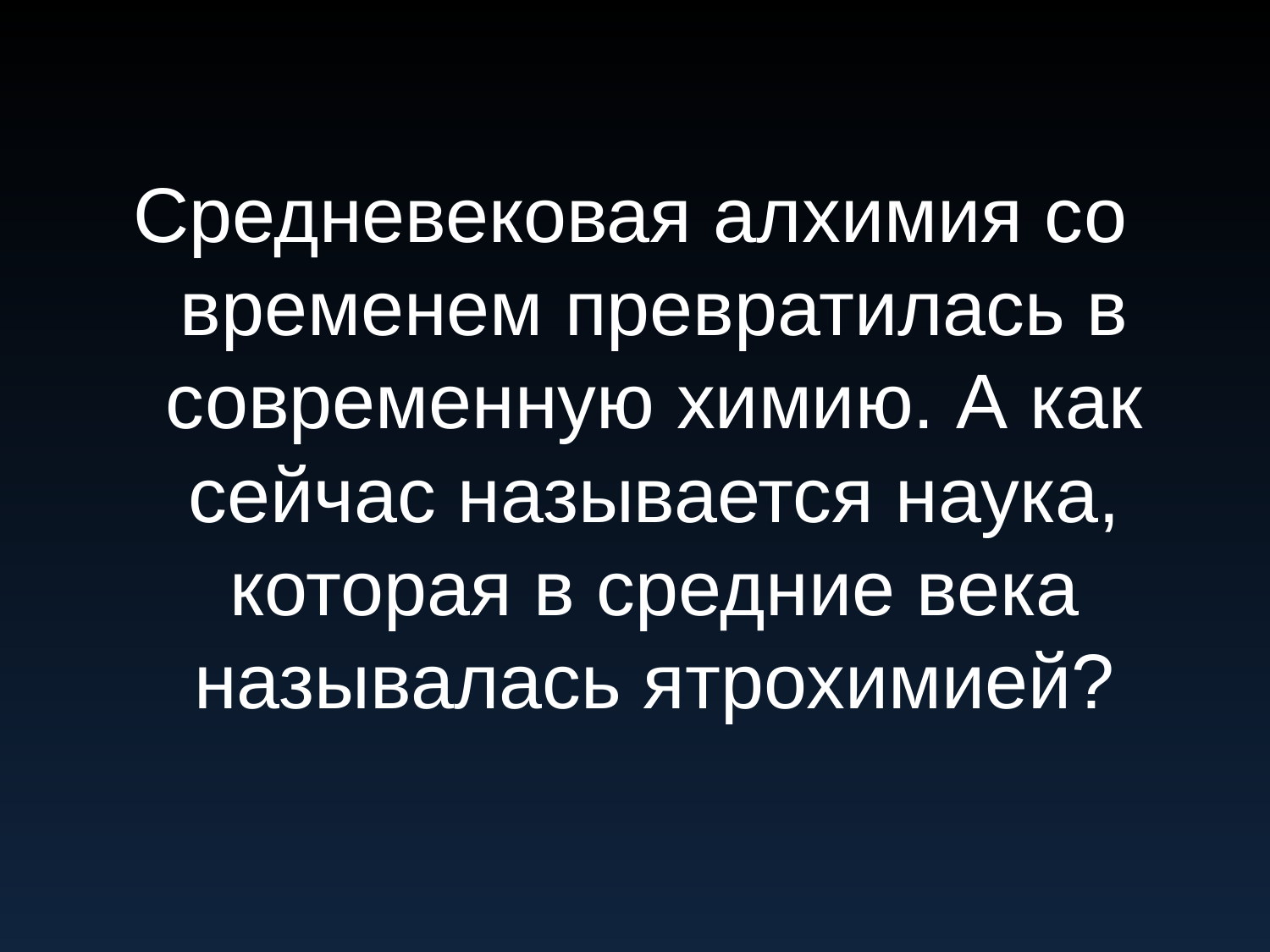

#
Средневековая алхимия со временем превратилась в современную химию. А как сейчас называется наука, которая в средние века называлась ятрохимией?